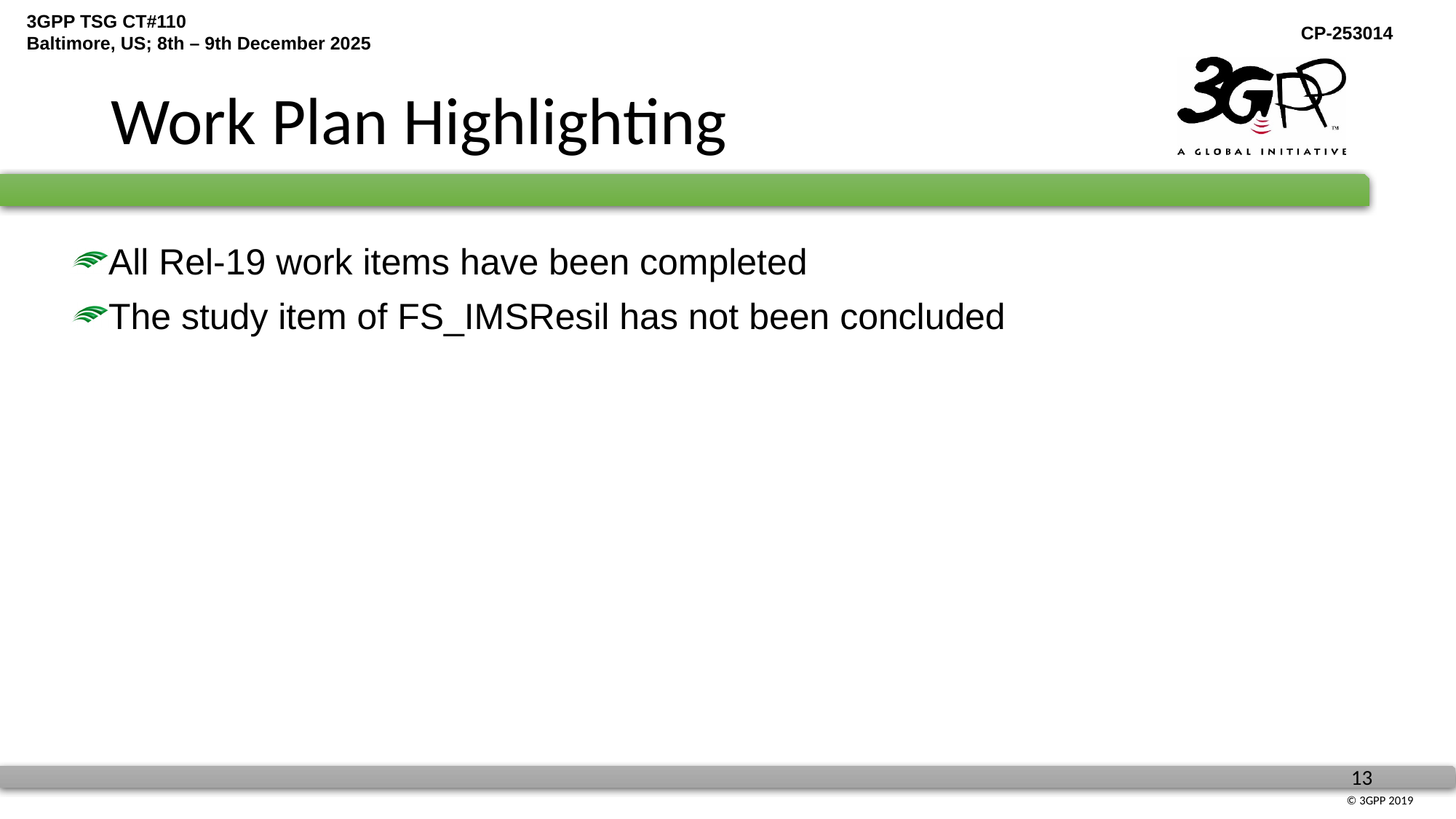

# Work Plan Highlighting
All Rel-19 work items have been completed
The study item of FS_IMSResil has not been concluded